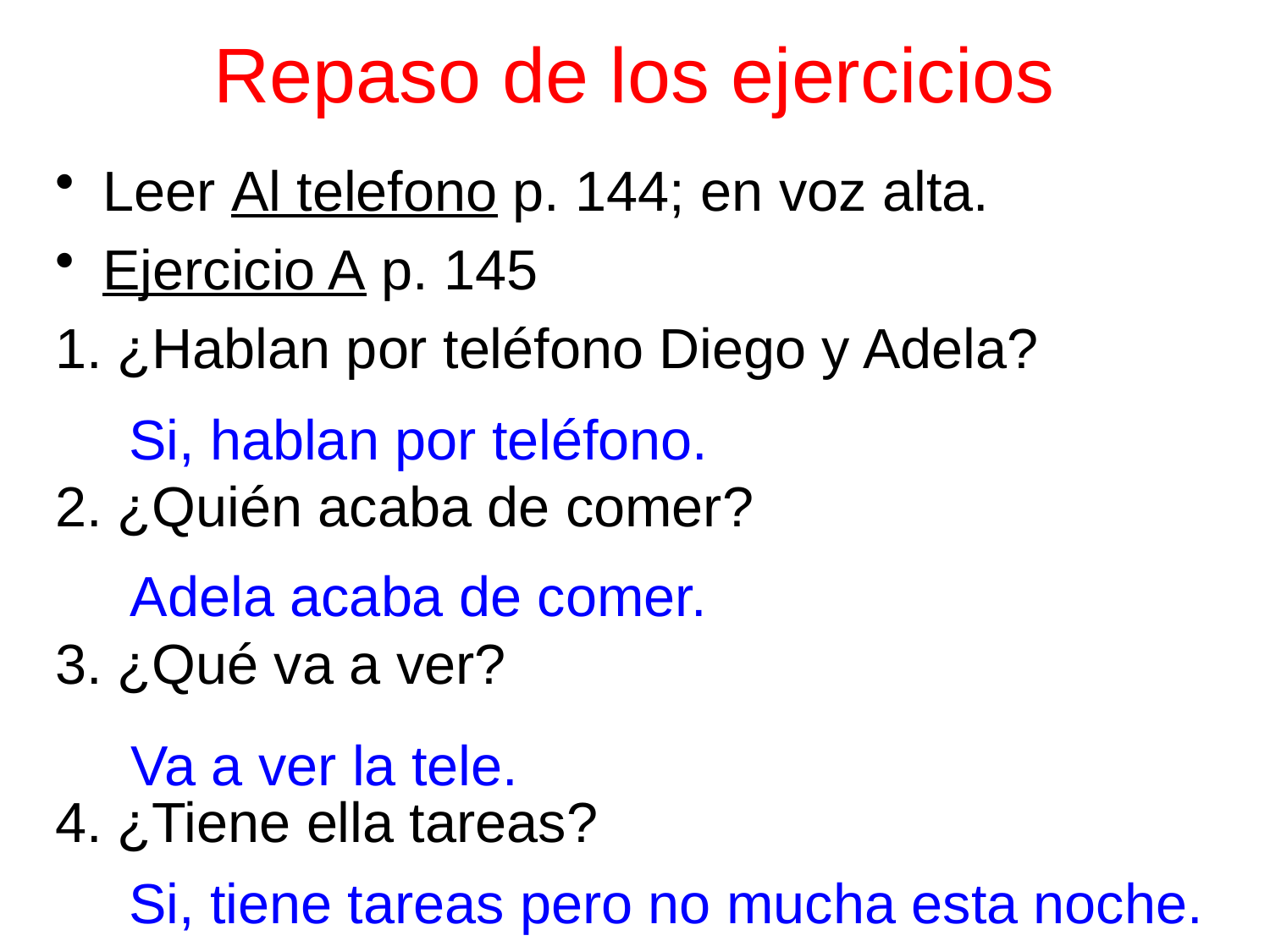

# Repaso de los ejercicios
Leer Al telefono p. 144; en voz alta.
Ejercicio A p. 145
1. ¿Hablan por teléfono Diego y Adela?

2. ¿Quién acaba de comer?

3. ¿Qué va a ver?

4. ¿Tiene ella tareas?
Si, hablan por teléfono.
Adela acaba de comer.
Va a ver la tele.
Si, tiene tareas pero no mucha esta noche.